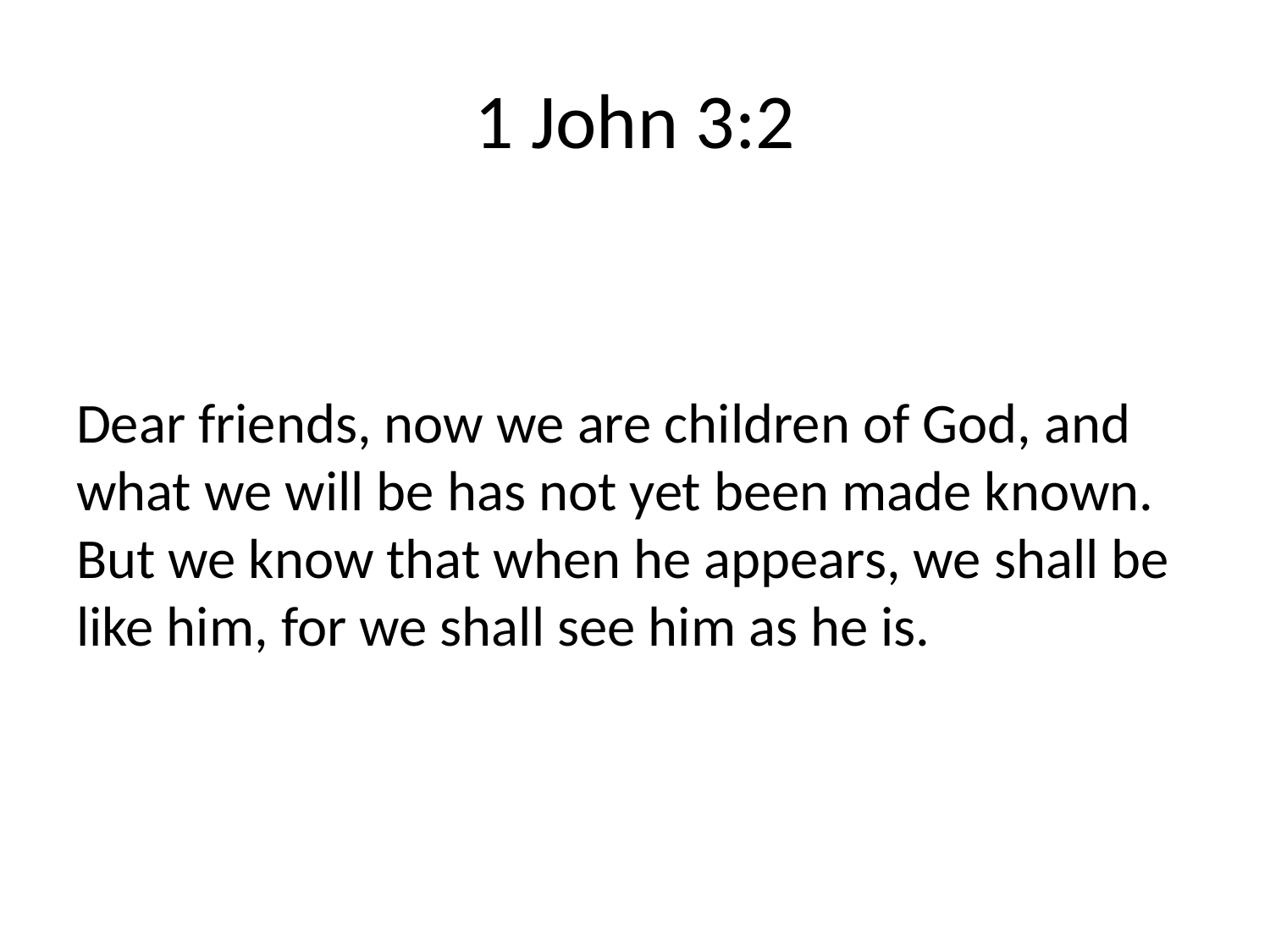

# 1 John 3:2

Dear friends, now we are children of God, and what we will be has not yet been made known. But we know that when he appears, we shall be like him, for we shall see him as he is.